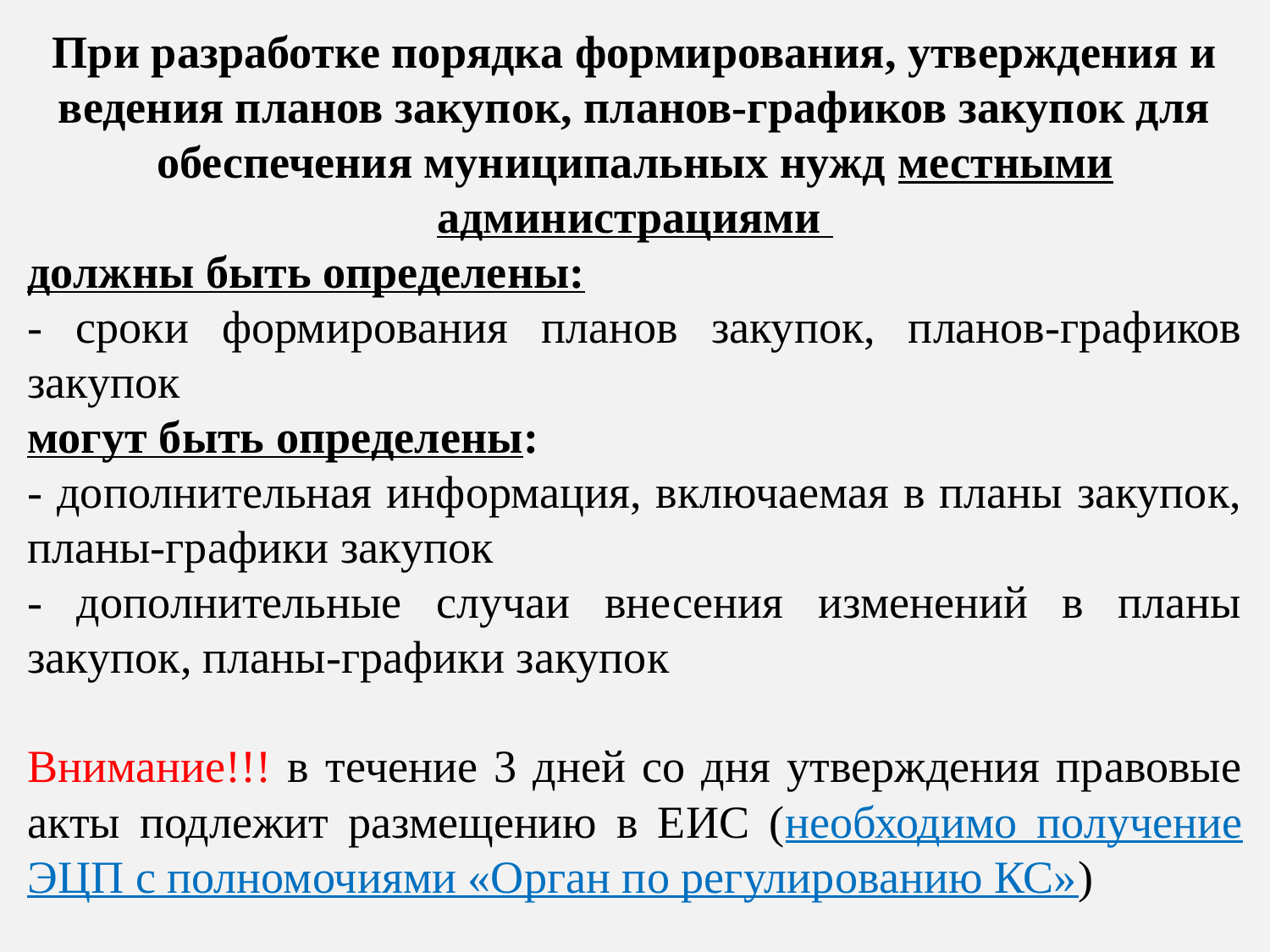

При разработке порядка формирования, утверждения и ведения планов закупок, планов-графиков закупок для обеспечения муниципальных нужд местными администрациями
должны быть определены:
- сроки формирования планов закупок, планов-графиков закупок
могут быть определены:
- дополнительная информация, включаемая в планы закупок, планы-графики закупок
- дополнительные случаи внесения изменений в планы закупок, планы-графики закупок

Внимание!!! в течение 3 дней со дня утверждения правовые акты подлежит размещению в ЕИС (необходимо получение ЭЦП с полномочиями «Орган по регулированию КС»)